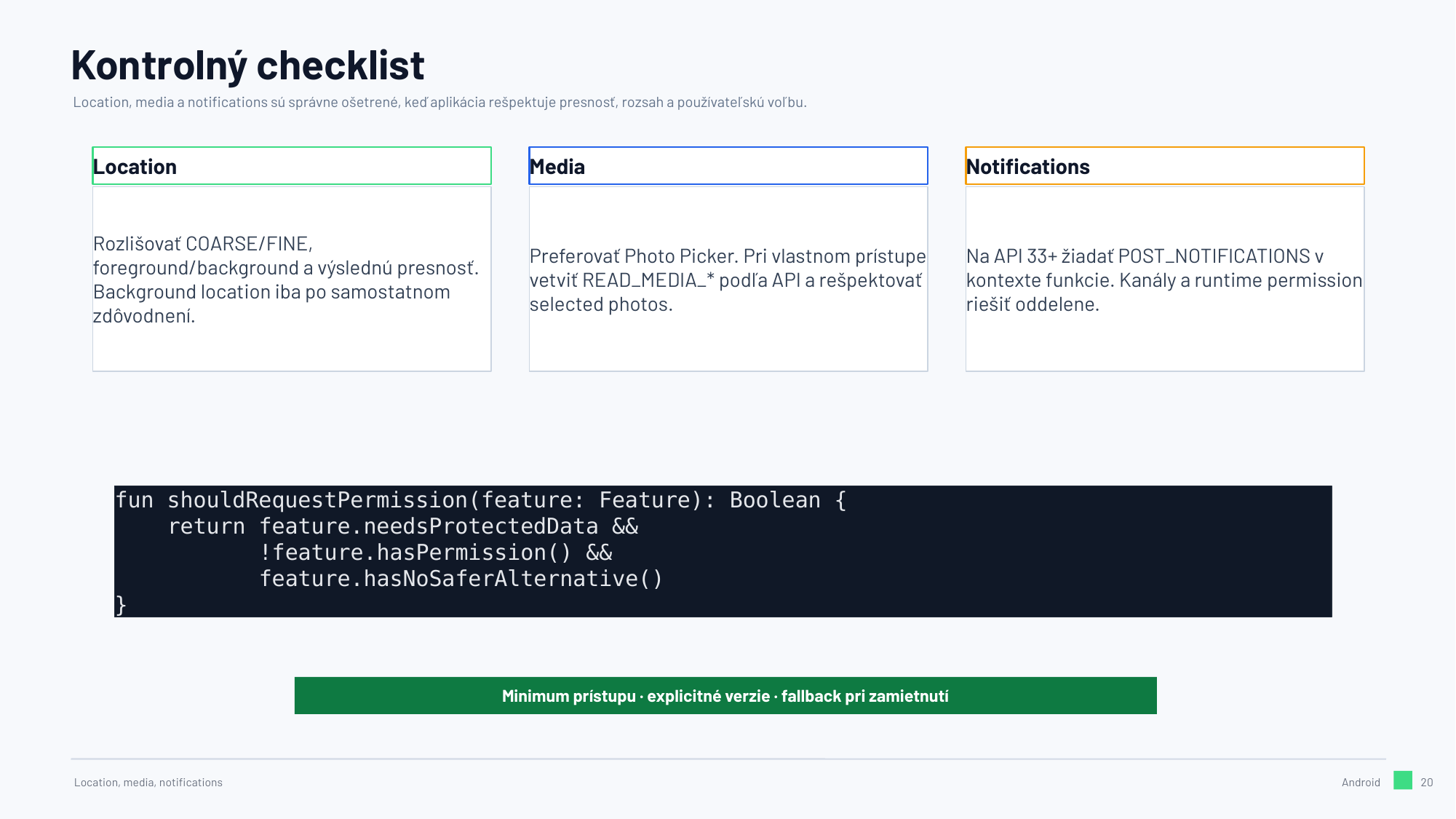

Kontrolný checklist
Location, media a notifications sú správne ošetrené, keď aplikácia rešpektuje presnosť, rozsah a používateľskú voľbu.
Location
Media
Notifications
Rozlišovať COARSE/FINE, foreground/background a výslednú presnosť. Background location iba po samostatnom zdôvodnení.
Preferovať Photo Picker. Pri vlastnom prístupe vetviť READ_MEDIA_* podľa API a rešpektovať selected photos.
Na API 33+ žiadať POST_NOTIFICATIONS v kontexte funkcie. Kanály a runtime permission riešiť oddelene.
fun shouldRequestPermission(feature: Feature): Boolean {
    return feature.needsProtectedData &&
           !feature.hasPermission() &&
           feature.hasNoSaferAlternative()
}
Minimum prístupu · explicitné verzie · fallback pri zamietnutí
20